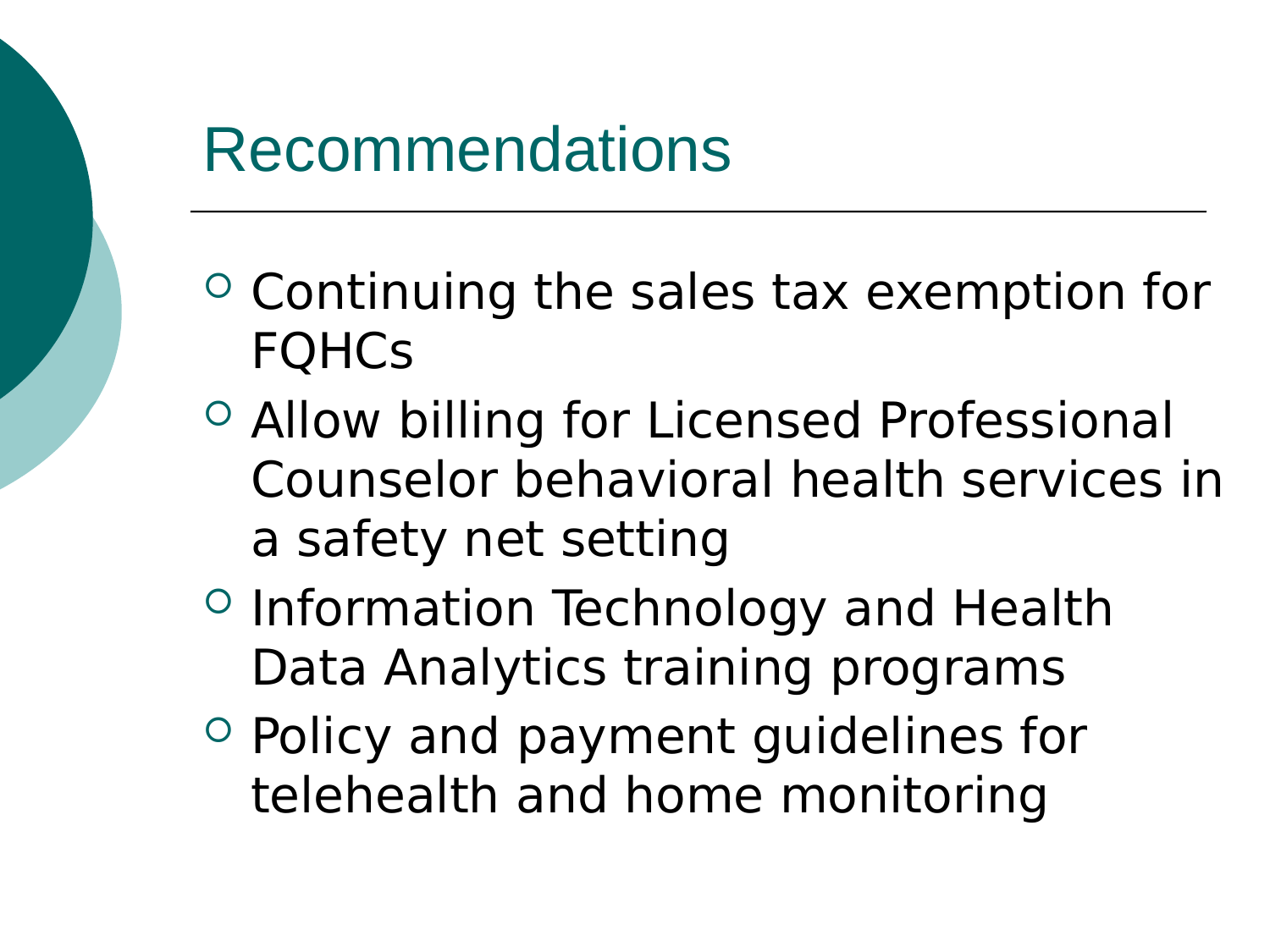

# Recommendations
Continuing the sales tax exemption for FQHCs
Allow billing for Licensed Professional Counselor behavioral health services in a safety net setting
Information Technology and Health Data Analytics training programs
Policy and payment guidelines for telehealth and home monitoring